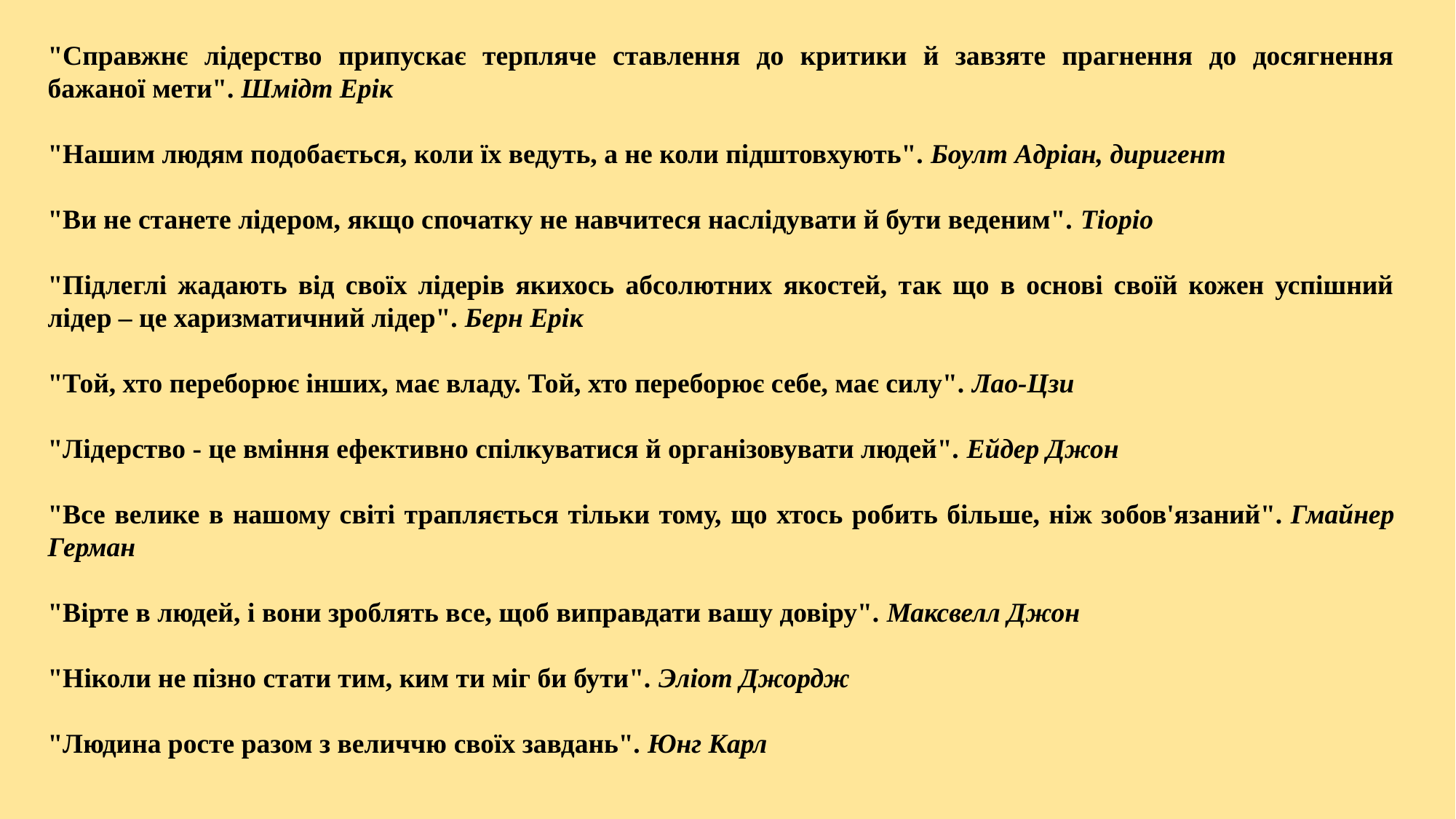

"Справжнє лідерство припускає терпляче ставлення до критики й завзяте прагнення до досягнення бажаної мети". Шмідт Ерік

"Нашим людям подобається, коли їх ведуть, а не коли підштовхують". Боулт Адріан, диригент

"Ви не станете лідером, якщо спочатку не навчитеся наслідувати й бути веденим". Тіоріо

"Підлеглі жадають від своїх лідерів якихось абсолютних якостей, так що в основі своїй кожен успішний лідер – це харизматичний лідер". Берн Ерік

"Той, хто переборює інших, має владу. Той, хто переборює себе, має силу". Лао-Цзи

"Лідерство - це вміння ефективно спілкуватися й організовувати людей". Ейдер Джон

"Все велике в нашому світі трапляється тільки тому, що хтось робить більше, ніж зобов'язаний". Гмайнер Герман

"Вірте в людей, і вони зроблять все, щоб виправдати вашу довіру". Максвелл Джон

"Ніколи не пізно стати тим, ким ти міг би бути". Эліот Джордж

"Людина росте разом з величчю своїх завдань". Юнг Карл